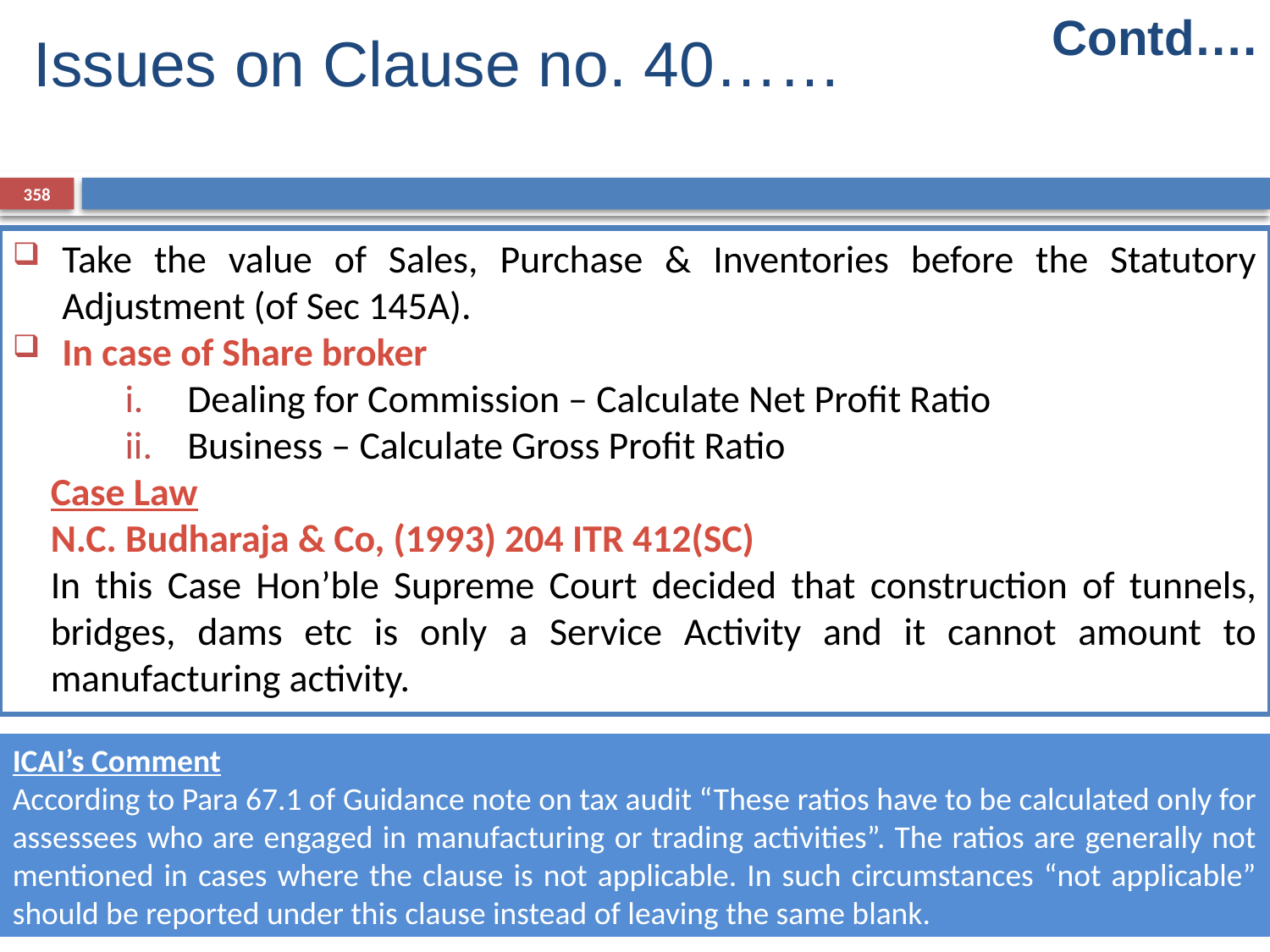

Contd….

Issues on Clause no. 40……

358
Take the value of Sales, Purchase & Inventories before the Statutory Adjustment (of Sec 145A).
In case of Share broker
Dealing for Commission – Calculate Net Profit Ratio
Business – Calculate Gross Profit Ratio
	Case Law
	N.C. Budharaja & Co, (1993) 204 ITR 412(SC)
	In this Case Hon’ble Supreme Court decided that construction of tunnels, bridges, dams etc is only a Service Activity and it cannot amount to manufacturing activity.
ICAI’s Comment
According to Para 67.1 of Guidance note on tax audit “These ratios have to be calculated only for assessees who are engaged in manufacturing or trading activities”. The ratios are generally not mentioned in cases where the clause is not applicable. In such circumstances “not applicable” should be reported under this clause instead of leaving the same blank.